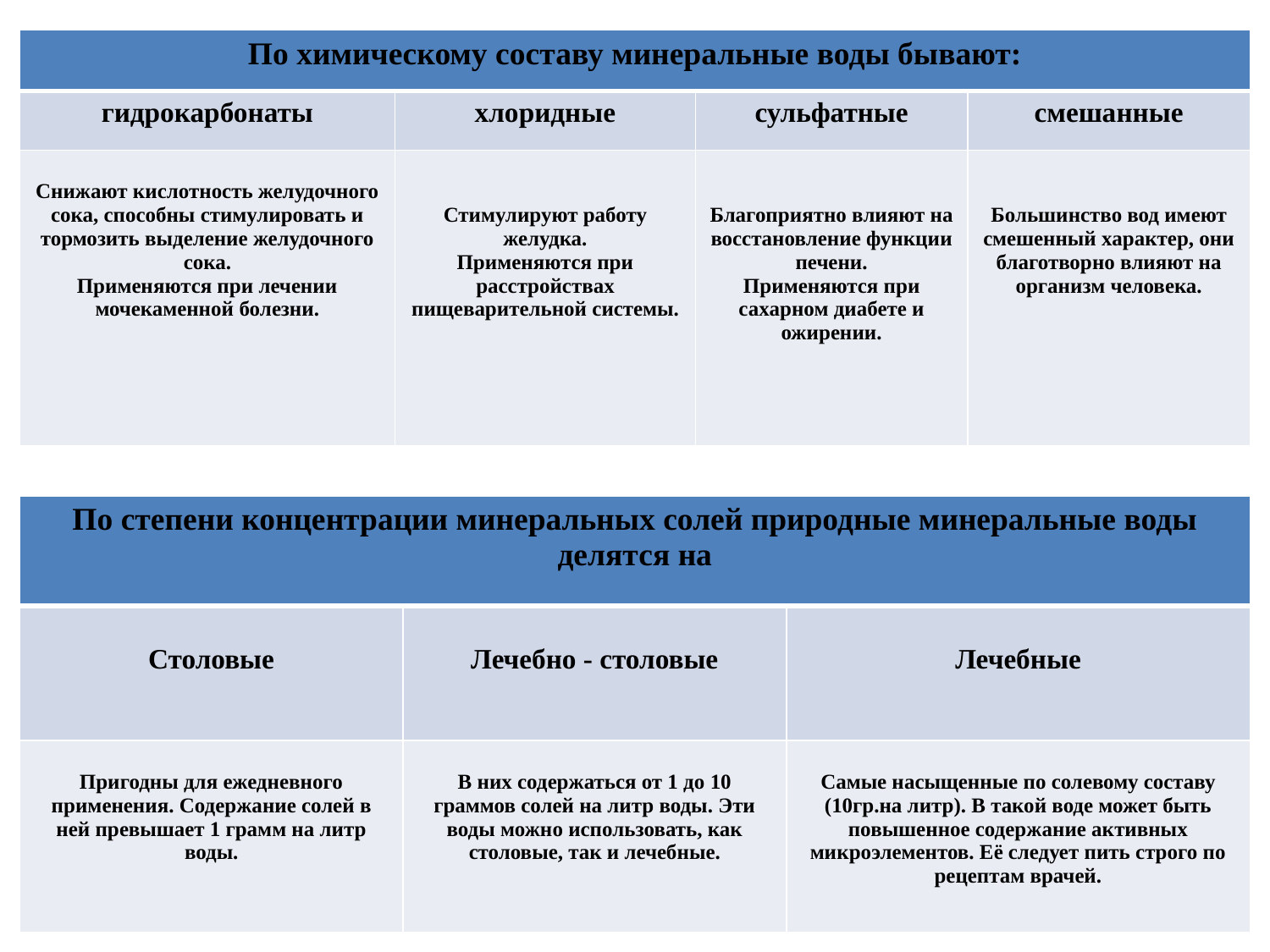

| По химическому составу минеральные воды бывают: |  |  |  |
| --- | --- | --- | --- |
| гидрокарбонаты | хлоридные | сульфатные | смешанные |
| Снижают кислотность желудочного сока, способны стимулировать и тормозить выделение желудочного сока. Применяются при лечении мочекаменной болезни. | Стимулируют работу желудка. Применяются при расстройствах пищеварительной системы. | Благоприятно влияют на восстановление функции печени. Применяются при сахарном диабете и ожирении. | Большинство вод имеют смешенный характер, они благотворно влияют на организм человека. |
#
| По степени концентрации минеральных солей природные минеральные воды делятся на |  |  |
| --- | --- | --- |
| Столовые | Лечебно - столовые | Лечебные |
| Пригодны для ежедневного применения. Содержание солей в ней превышает 1 грамм на литр воды. | В них содержаться от 1 до 10 граммов солей на литр воды. Эти воды можно использовать, как столовые, так и лечебные. | Самые насыщенные по солевому составу (10гр.на литр). В такой воде может быть повышенное содержание активных микроэлементов. Её следует пить строго по рецептам врачей. |